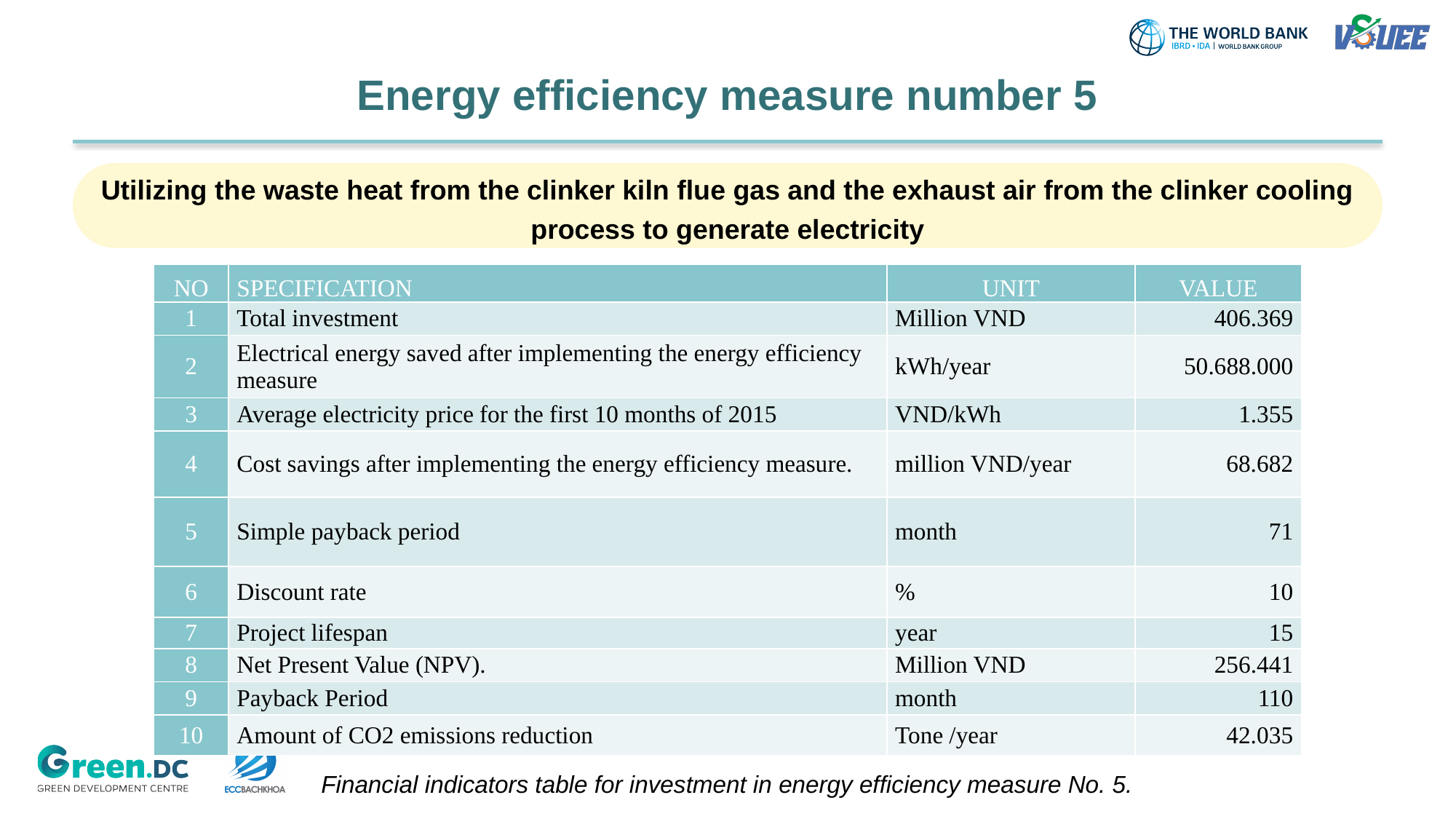

Energy efficiency measure number 5
Utilizing the waste heat from the clinker kiln flue gas and the exhaust air from the clinker cooling process to generate electricity
| NO | SPECIFICATION | UNIT | VALUE |
| --- | --- | --- | --- |
| 1 | Total investment | Million VND | 406.369 |
| 2 | Electrical energy saved after implementing the energy efficiency measure | kWh/year | 50.688.000 |
| 3 | Average electricity price for the first 10 months of 2015 | VND/kWh | 1.355 |
| 4 | Cost savings after implementing the energy efficiency measure. | million VND/year | 68.682 |
| 5 | Simple payback period | month | 71 |
| 6 | Discount rate | % | 10 |
| 7 | Project lifespan | year | 15 |
| 8 | Net Present Value (NPV). | Million VND | 256.441 |
| 9 | Payback Period | month | 110 |
| 10 | Amount of CO2 emissions reduction | Tone /year | 42.035 |
Financial indicators table for investment in energy efficiency measure No. 5.